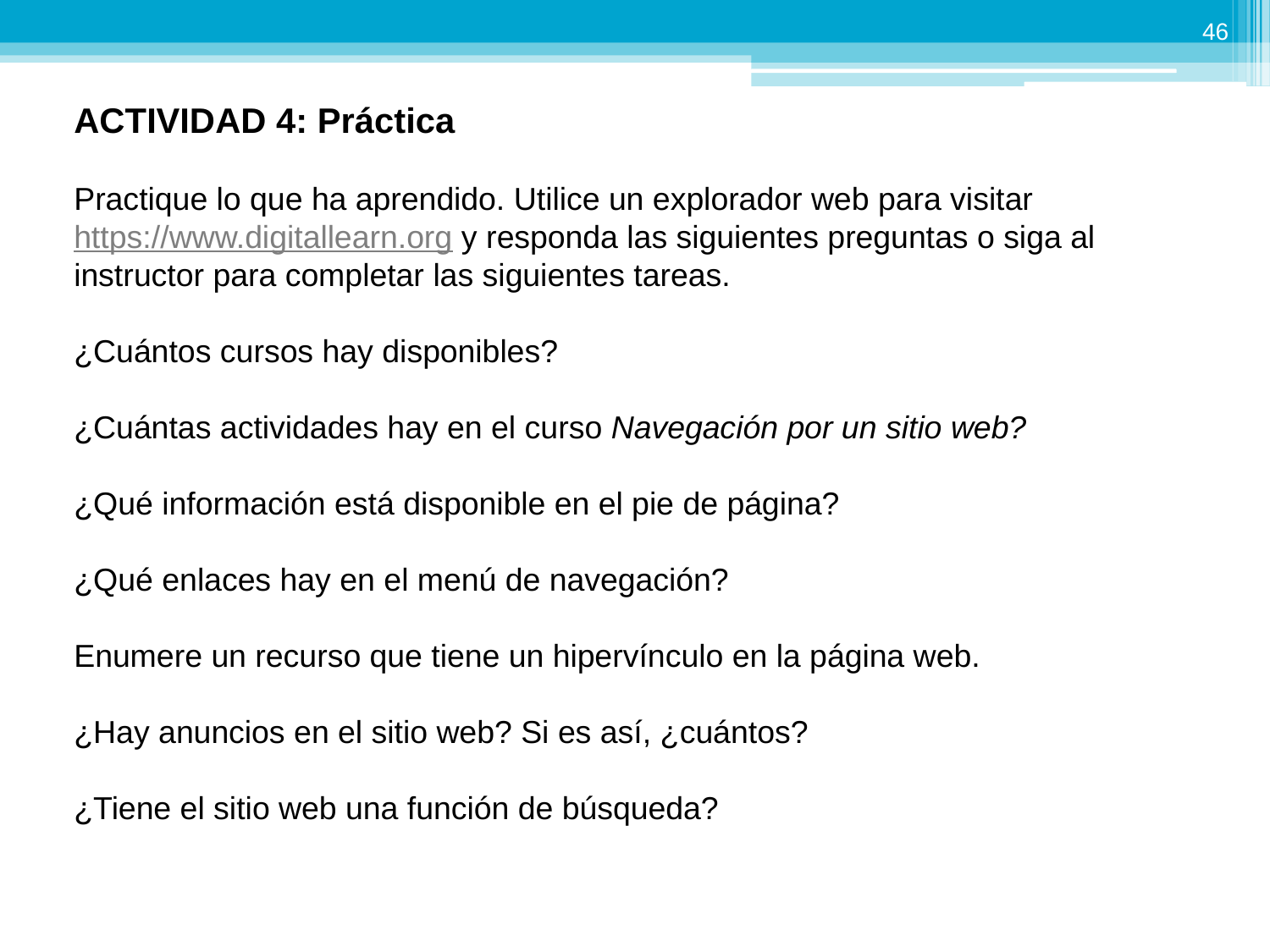

46
ACTIVIDAD 4: Práctica
Practique lo que ha aprendido. Utilice un explorador web para visitar https://www.digitallearn.org y responda las siguientes preguntas o siga al instructor para completar las siguientes tareas.

¿Cuántos cursos hay disponibles?
¿Cuántas actividades hay en el curso Navegación por un sitio web?
¿Qué información está disponible en el pie de página?
¿Qué enlaces hay en el menú de navegación?

Enumere un recurso que tiene un hipervínculo en la página web.

¿Hay anuncios en el sitio web? Si es así, ¿cuántos?
¿Tiene el sitio web una función de búsqueda?